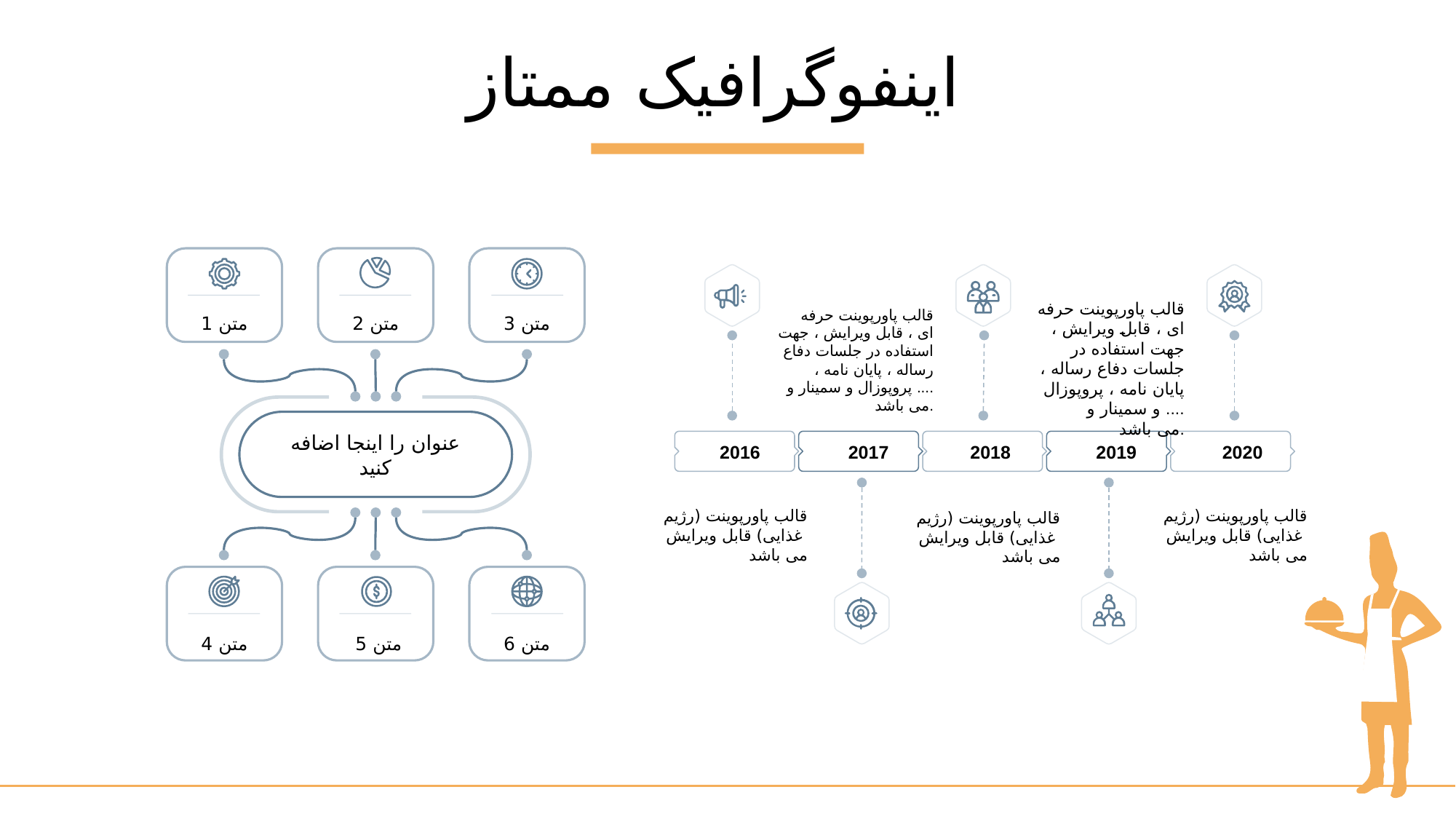

اینفوگرافیک ممتاز

متن 2
متن 3
متن 1
قالب پاورپوينت حرفه ای ، قابل ویرایش ، جهت استفاده در جلسات دفاع رساله ، پایان نامه ، پروپوزال و سمینار و ....
می باشد.

قالب پاورپوينت حرفه ای ، قابل ویرایش ، جهت استفاده در جلسات دفاع رساله ، پایان نامه ، پروپوزال و سمینار و ....
می باشد.

عنوان را اینجا اضافه کنید
2016
2017
2018
2019
2020

قالب پاورپوینت (رژیم غذایی) قابل ویرایش
می باشد
قالب پاورپوینت (رژیم غذایی) قابل ویرایش
می باشد
قالب پاورپوینت (رژیم غذایی) قابل ویرایش
می باشد

متن 4
 متن 5
متن 6